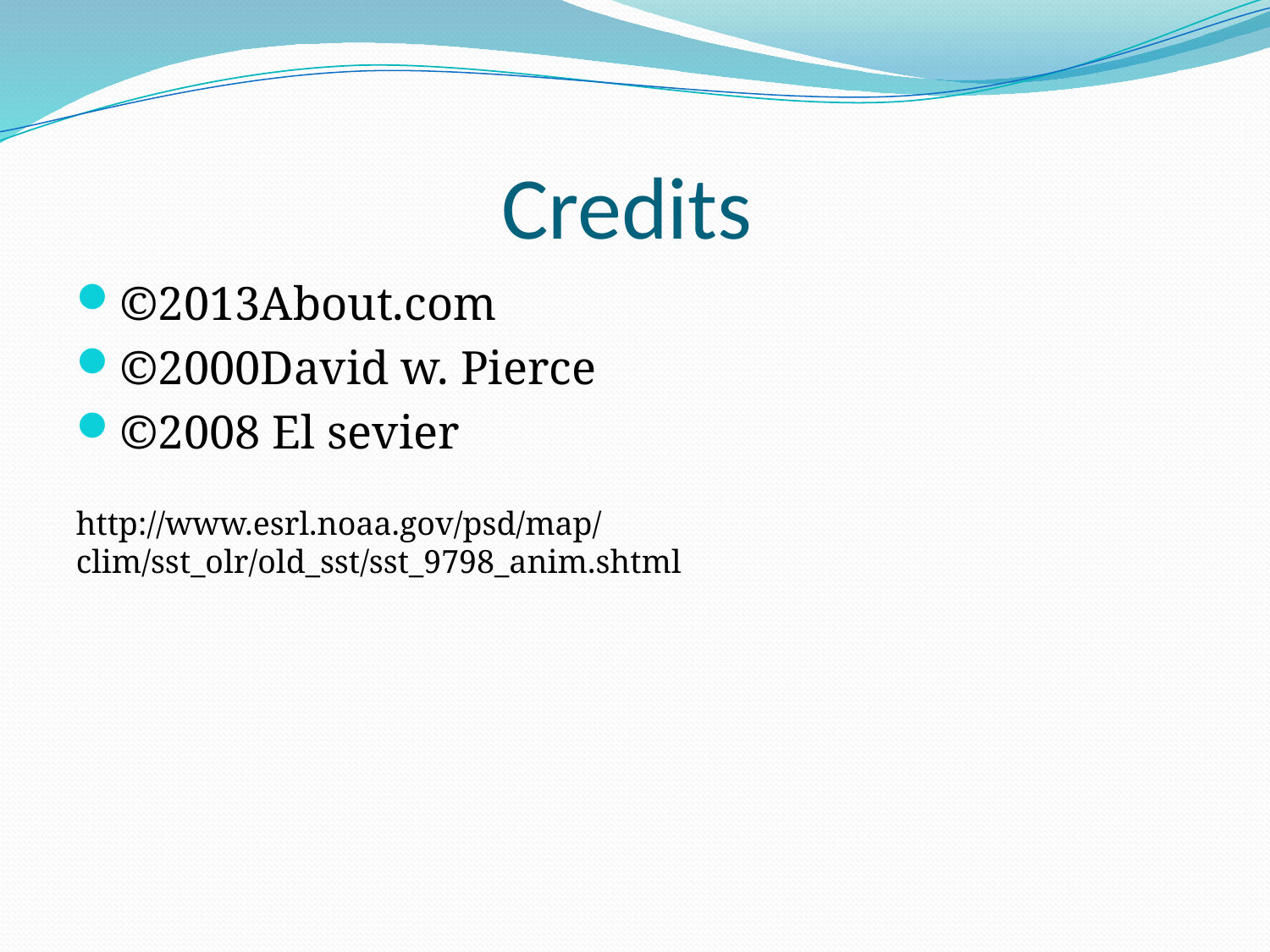

# Credits
©2013About.com
©2000David w. Pierce
©2008 El sevier
http://www.esrl.noaa.gov/psd/map/clim/sst_olr/old_sst/sst_9798_anim.shtml